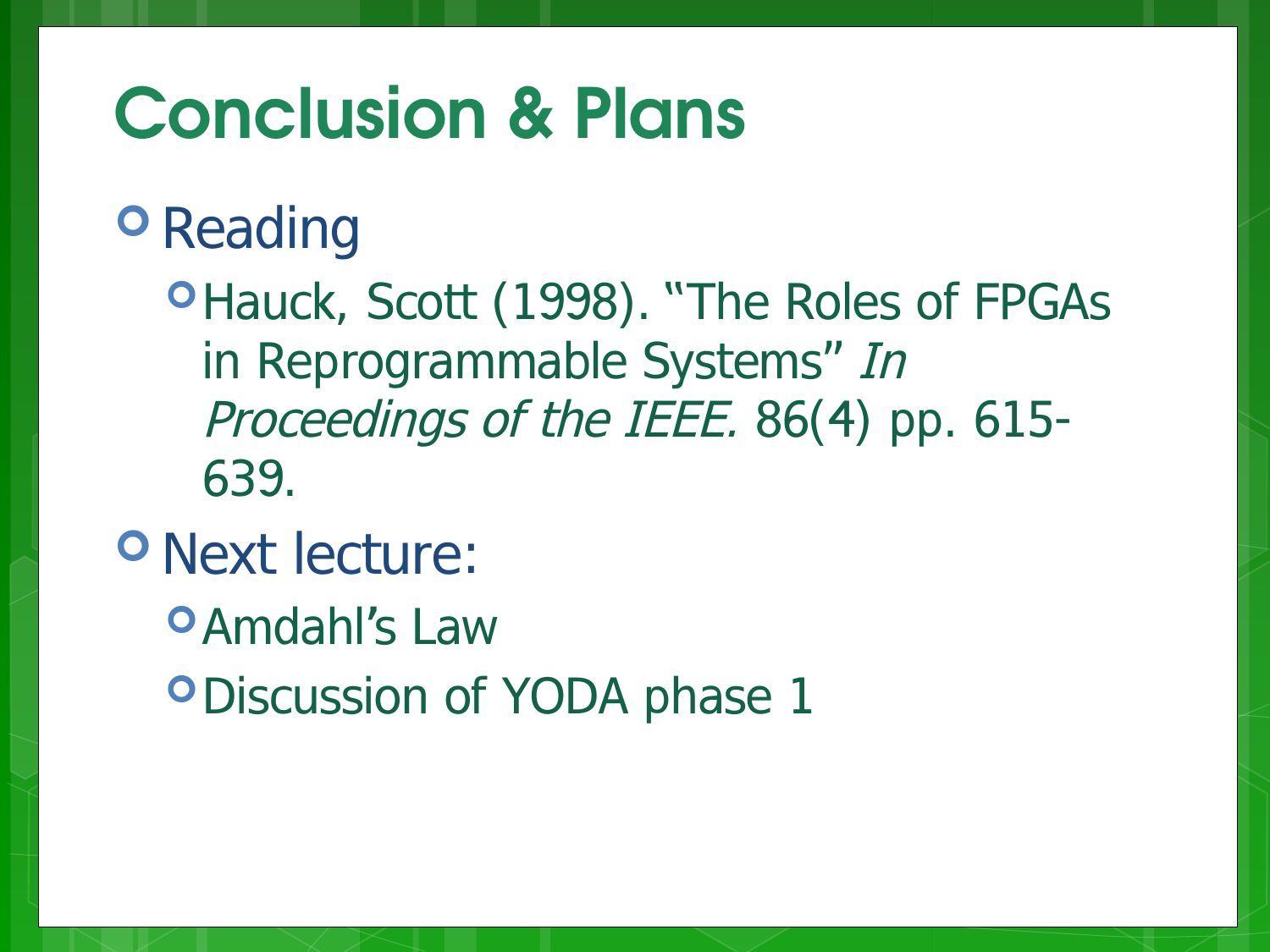

# Conclusion & Plans
Reading
Hauck, Scott (1998). “The Roles of FPGAs in Reprogrammable Systems” In Proceedings of the IEEE. 86(4) pp. 615-639.
Next lecture:
Amdahl’s Law
Discussion of YODA phase 1